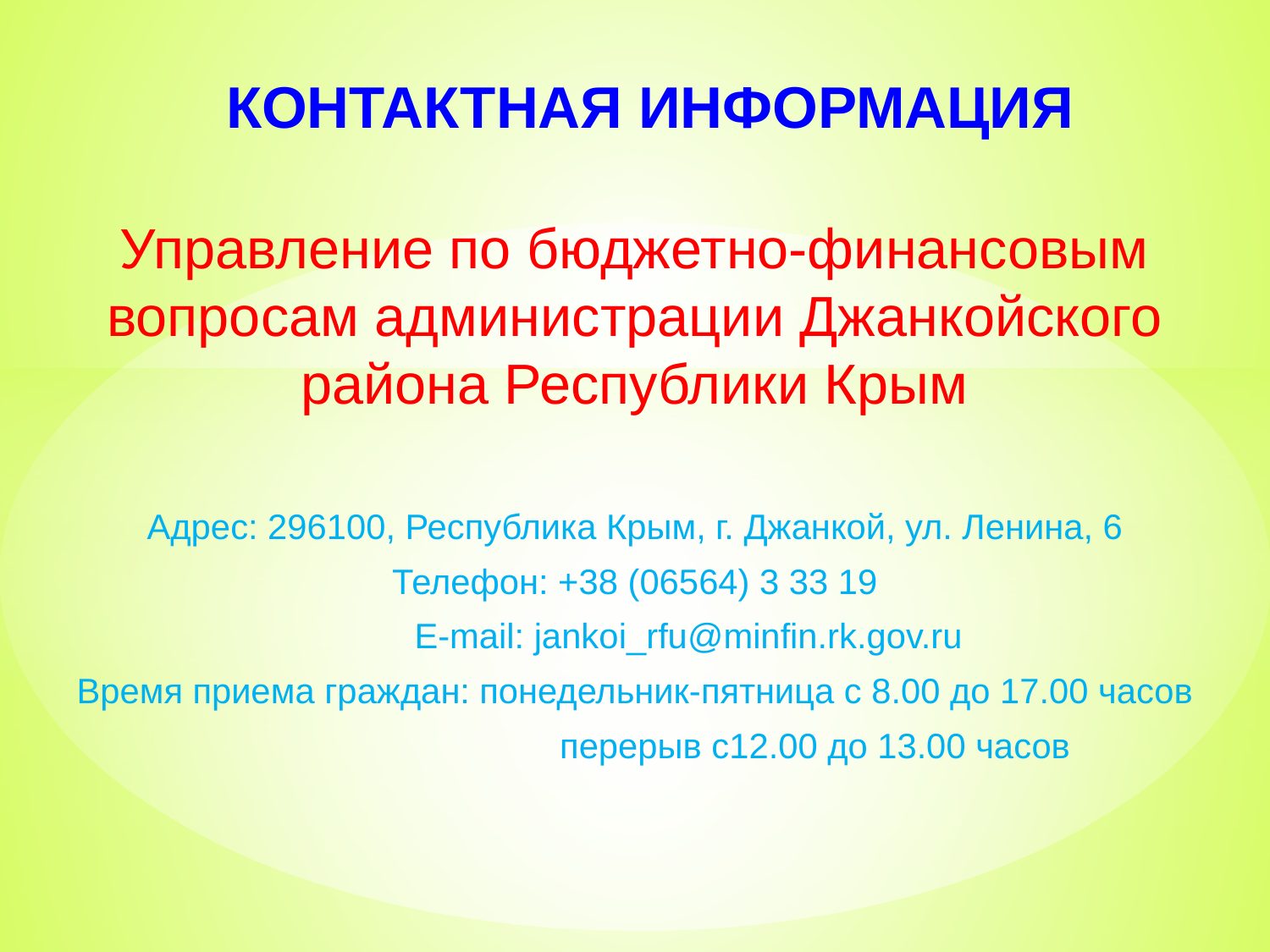

# КОНТАКТНАЯ ИНФОРМАЦИЯ
Управление по бюджетно-финансовым вопросам администрации Джанкойского района Республики Крым
Адрес: 296100, Республика Крым, г. Джанкой, ул. Ленина, 6
Телефон: +38 (06564) 3 33 19
           Е-mail: jankoi_rfu@minfin.rk.gov.ru
Время приема граждан: понедельник-пятница с 8.00 до 17.00 часов
                                      перерыв с12.00 до 13.00 часов